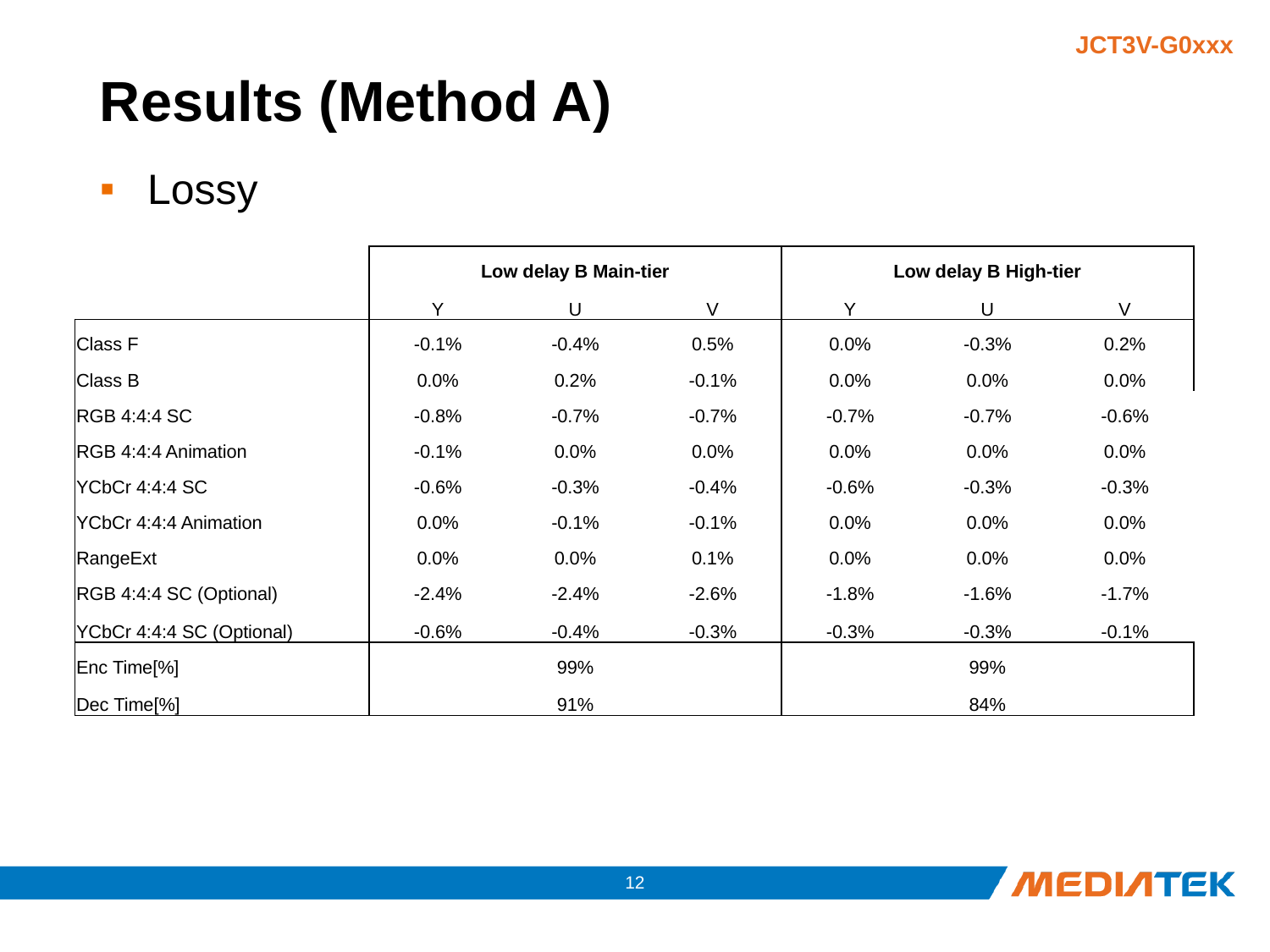

# Results (Method A)
Lossy
|  | Low delay B Main-tier |  |  | Low delay B High-tier |  |  |
| --- | --- | --- | --- | --- | --- | --- |
|  | Y | U | V | Y | U | V |
| Class F | -0.1% | -0.4% | 0.5% | 0.0% | -0.3% | 0.2% |
| Class B | 0.0% | 0.2% | -0.1% | 0.0% | 0.0% | 0.0% |
| RGB 4:4:4 SC | -0.8% | -0.7% | -0.7% | -0.7% | -0.7% | -0.6% |
| RGB 4:4:4 Animation | -0.1% | 0.0% | 0.0% | 0.0% | 0.0% | 0.0% |
| YCbCr 4:4:4 SC | -0.6% | -0.3% | -0.4% | -0.6% | -0.3% | -0.3% |
| YCbCr 4:4:4 Animation | 0.0% | -0.1% | -0.1% | 0.0% | 0.0% | 0.0% |
| RangeExt | 0.0% | 0.0% | 0.1% | 0.0% | 0.0% | 0.0% |
| RGB 4:4:4 SC (Optional) | -2.4% | -2.4% | -2.6% | -1.8% | -1.6% | -1.7% |
| YCbCr 4:4:4 SC (Optional) | -0.6% | -0.4% | -0.3% | -0.3% | -0.3% | -0.1% |
| Enc Time[%] | 99% |  |  | 99% |  |  |
| Dec Time[%] | 91% |  |  | 84% |  |  |
12